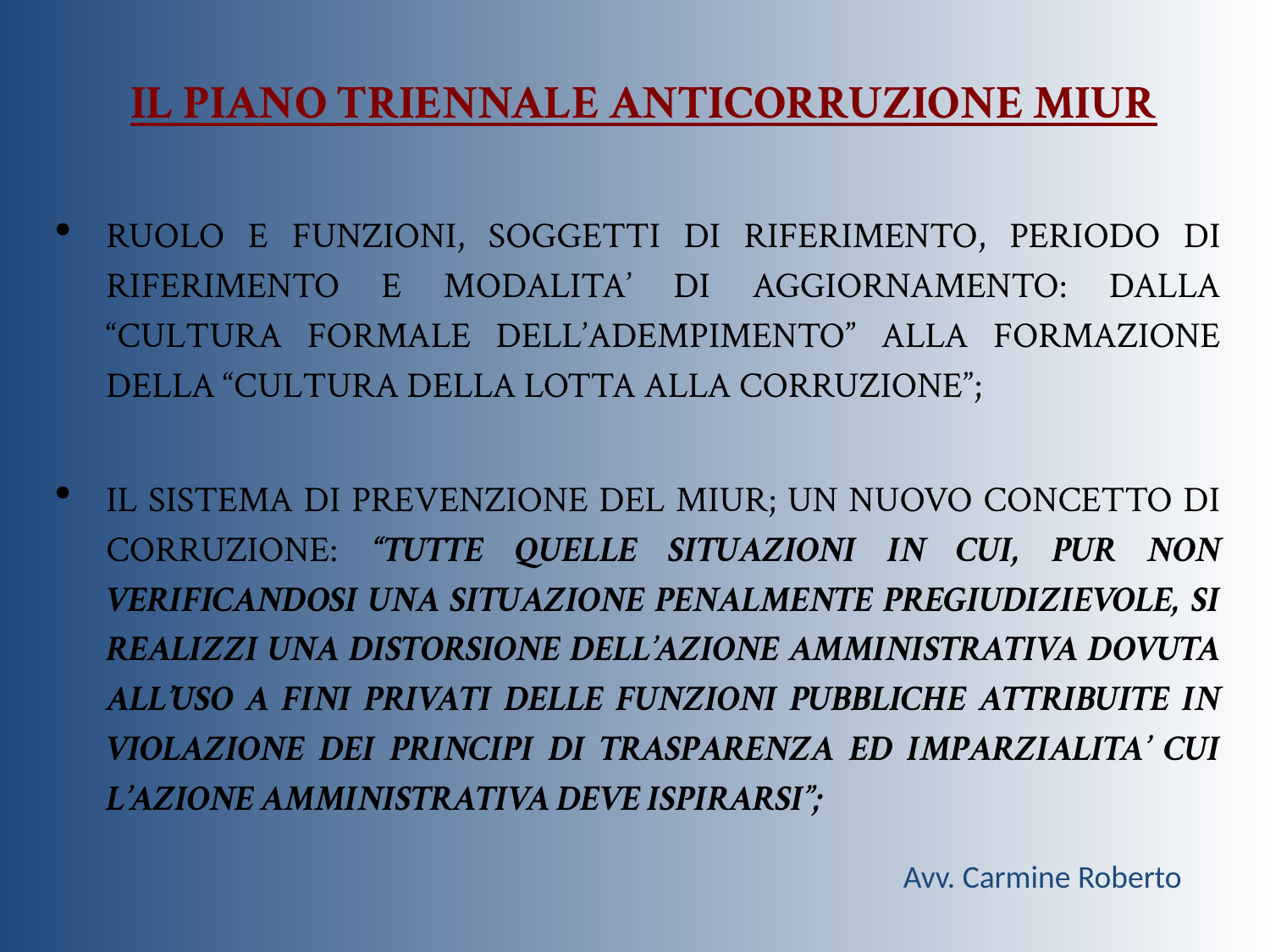

IL PIANO TRIENNALE ANTICORRUZIONE MIUR

RUOLO E FUNZIONI, SOGGETTI DI RIFERIMENTO, PERIODO DI RIFERIMENTO E MODALITA’ DI AGGIORNAMENTO: DALLA “CULTURA FORMALE DELL’ADEMPIMENTO” ALLA FORMAZIONE DELLA “CULTURA DELLA LOTTA ALLA CORRUZIONE”;

IL SISTEMA DI PREVENZIONE DEL MIUR; UN NUOVO CONCETTO DI CORRUZIONE: “TUTTE QUELLE SITUAZIONI IN CUI, PUR NON VERIFICANDOSI UNA SITUAZIONE PENALMENTE PREGIUDIZIEVOLE, SI REALIZZI UNA DISTORSIONE DELL’AZIONE AMMINISTRATIVA DOVUTA ALL’USO A FINI PRIVATI DELLE FUNZIONI PUBBLICHE ATTRIBUITE IN VIOLAZIONE DEI PRINCIPI DI TRASPARENZA ED IMPARZIALITA’ CUI L’AZIONE AMMINISTRATIVA DEVE ISPIRARSI”;

Avv. Carmine Roberto